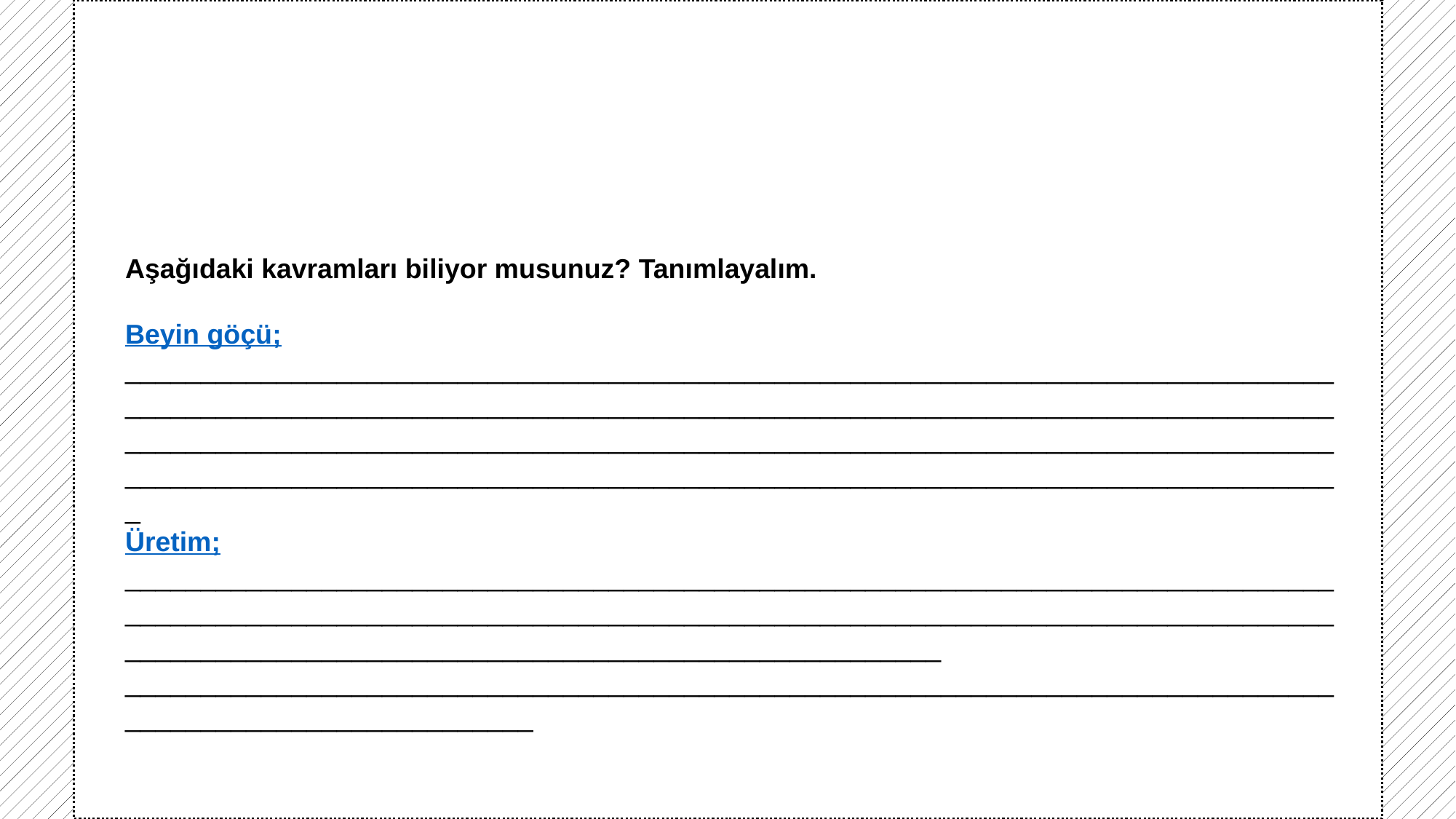

Aşağıdaki kavramları biliyor musunuz? Tanımlayalım.

Beyin göçü;
_________________________________________________________________________________________________________________________________________________________________________________________________________________________________________________________________________________________________________________________________
Üretim;
______________________________________________________________________________________________________________________________________________________________________________________________________________________
___________________________________________________________________________________________________________